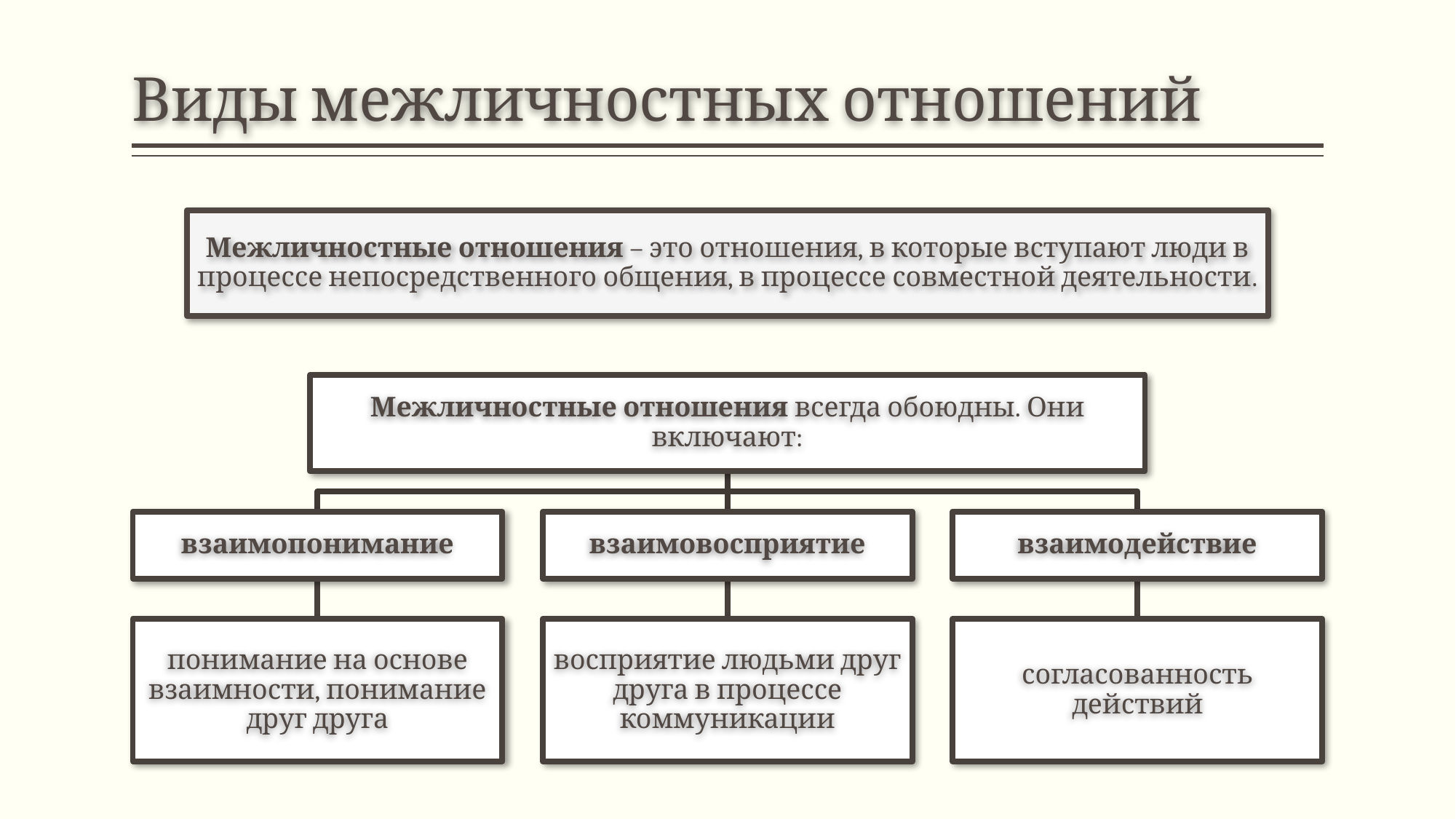

# Виды межличностных отношений

Межличностные отношения – это отношения, в которые вступают люди в процессе непосредственного общения, в процессе совместной деятельности.

Межличностные отношения всегда обоюдны. Они включают:

взаимопонимание

взаимовосприятие

взаимодействие

понимание на основе взаимности, понимание друг друга

восприятие людьми друг друга в процессе коммуникации

согласованность действий